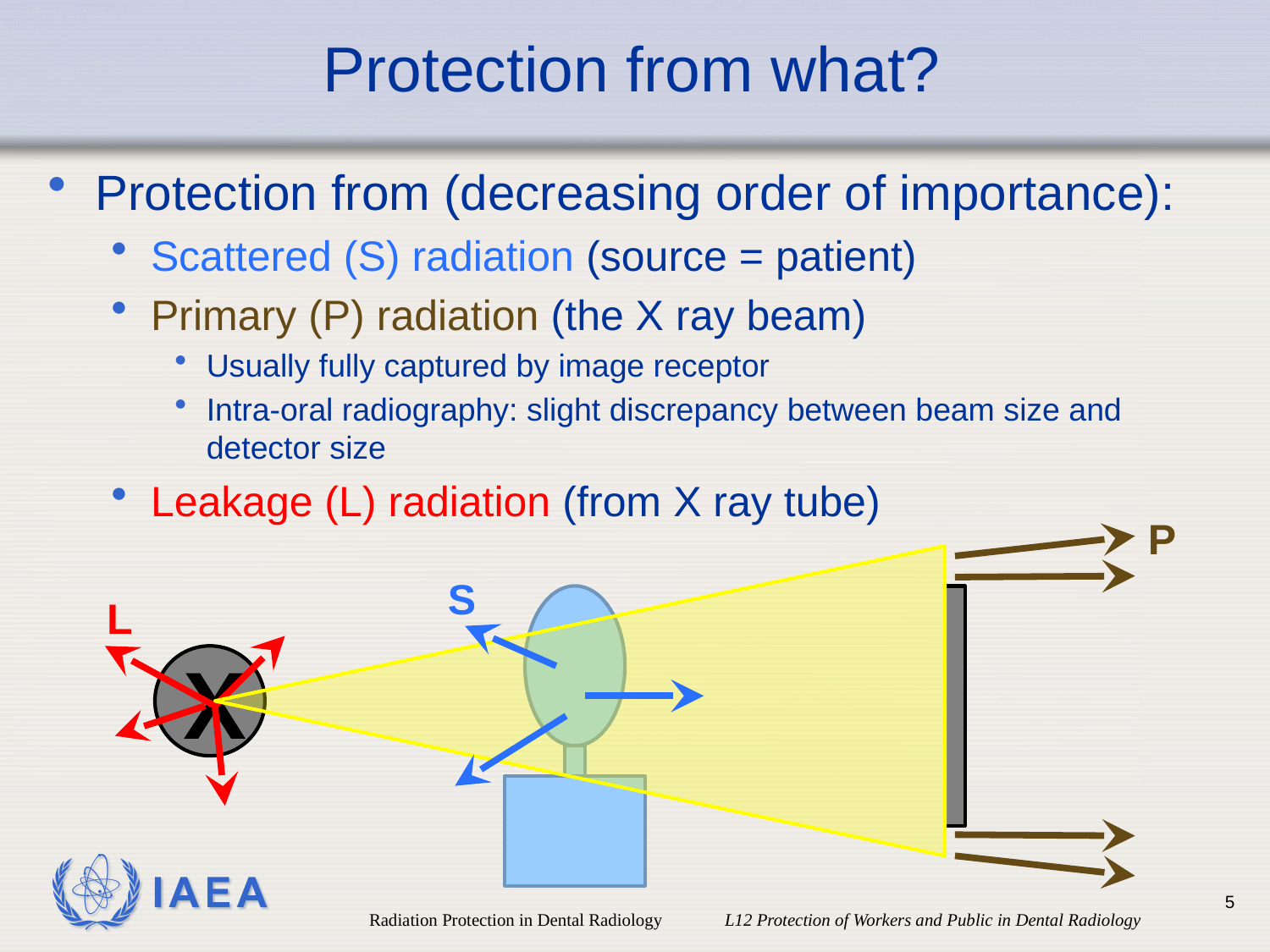

# Protection from what?
Protection from (decreasing order of importance):
Scattered (S) radiation (source = patient)
Primary (P) radiation (the X ray beam)
Usually fully captured by image receptor
Intra-oral radiography: slight discrepancy between beam size and detector size
Leakage (L) radiation (from X ray tube)

P
S
L

X

5
Radiation Protection in Dental Radiology              L12 Protection of Workers and Public in Dental Radiology